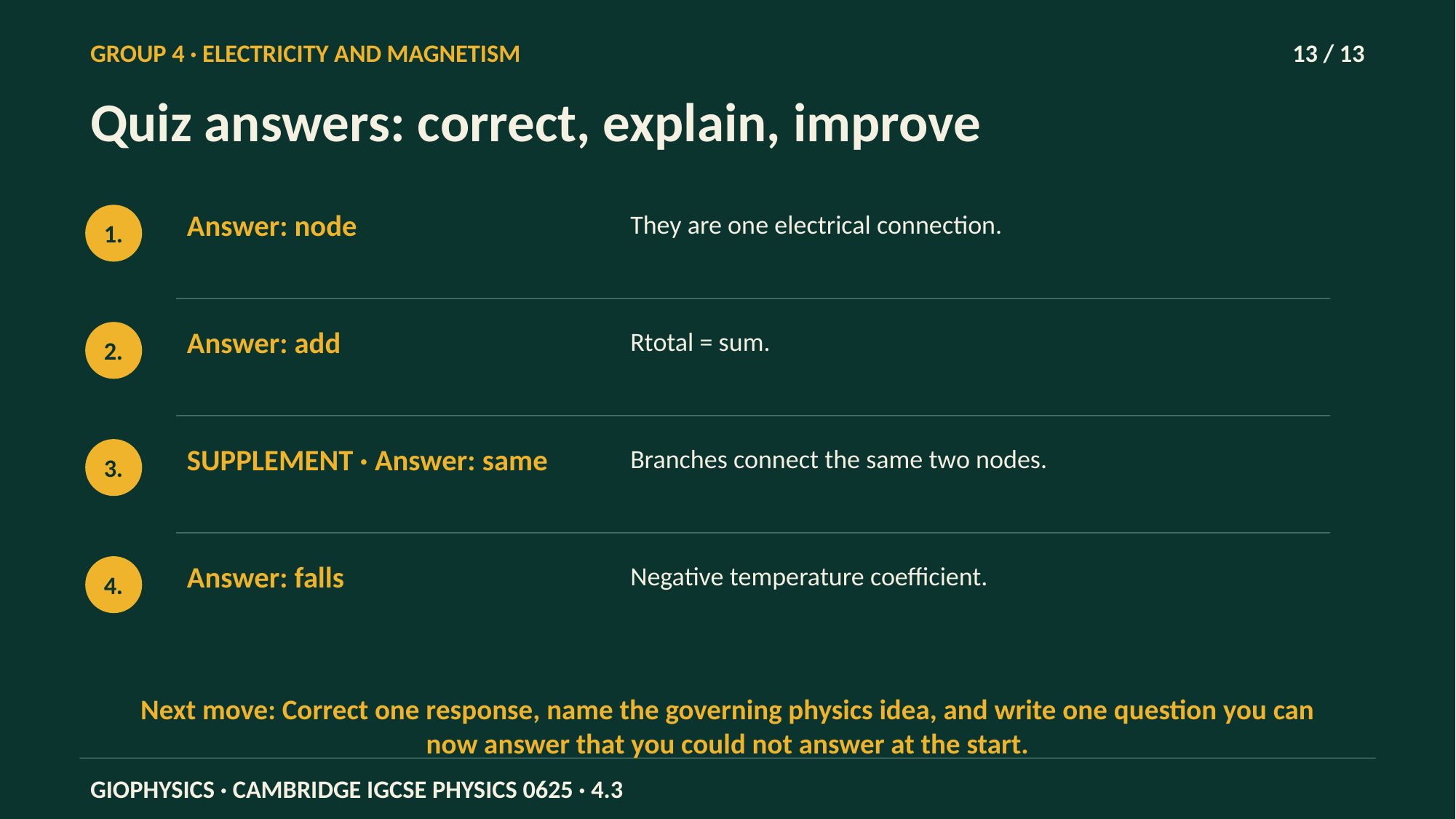

GROUP 4 · ELECTRICITY AND MAGNETISM
13 / 13
Quiz answers: correct, explain, improve
Answer: node
They are one electrical connection.

1.

Answer: add
Rtotal = sum.

2.

SUPPLEMENT · Answer: same
Branches connect the same two nodes.

3.

Answer: falls
Negative temperature coefficient.

4.
Next move: Correct one response, name the governing physics idea, and write one question you can now answer that you could not answer at the start.

GIOPHYSICS · CAMBRIDGE IGCSE PHYSICS 0625 · 4.3